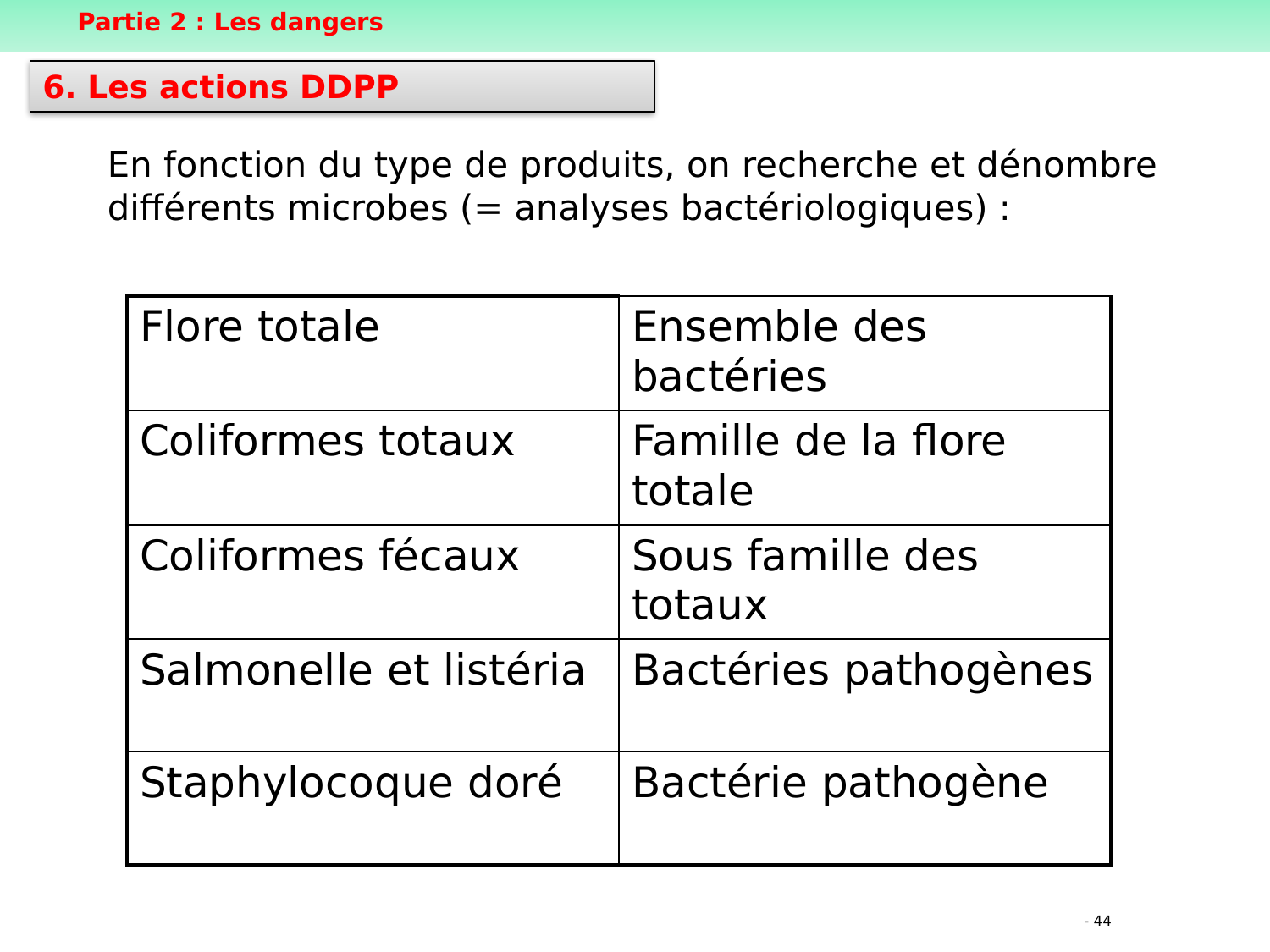

Partie 2 : Les dangers
6. Les actions DDPP
En fonction du type de produits, on recherche et dénombre différents microbes (= analyses bactériologiques) :
| Flore totale | Ensemble des bactéries |
| --- | --- |
| Coliformes totaux | Famille de la flore totale |
| Coliformes fécaux | Sous famille des totaux |
| Salmonelle et listéria | Bactéries pathogènes |
| Staphylocoque doré | Bactérie pathogène |